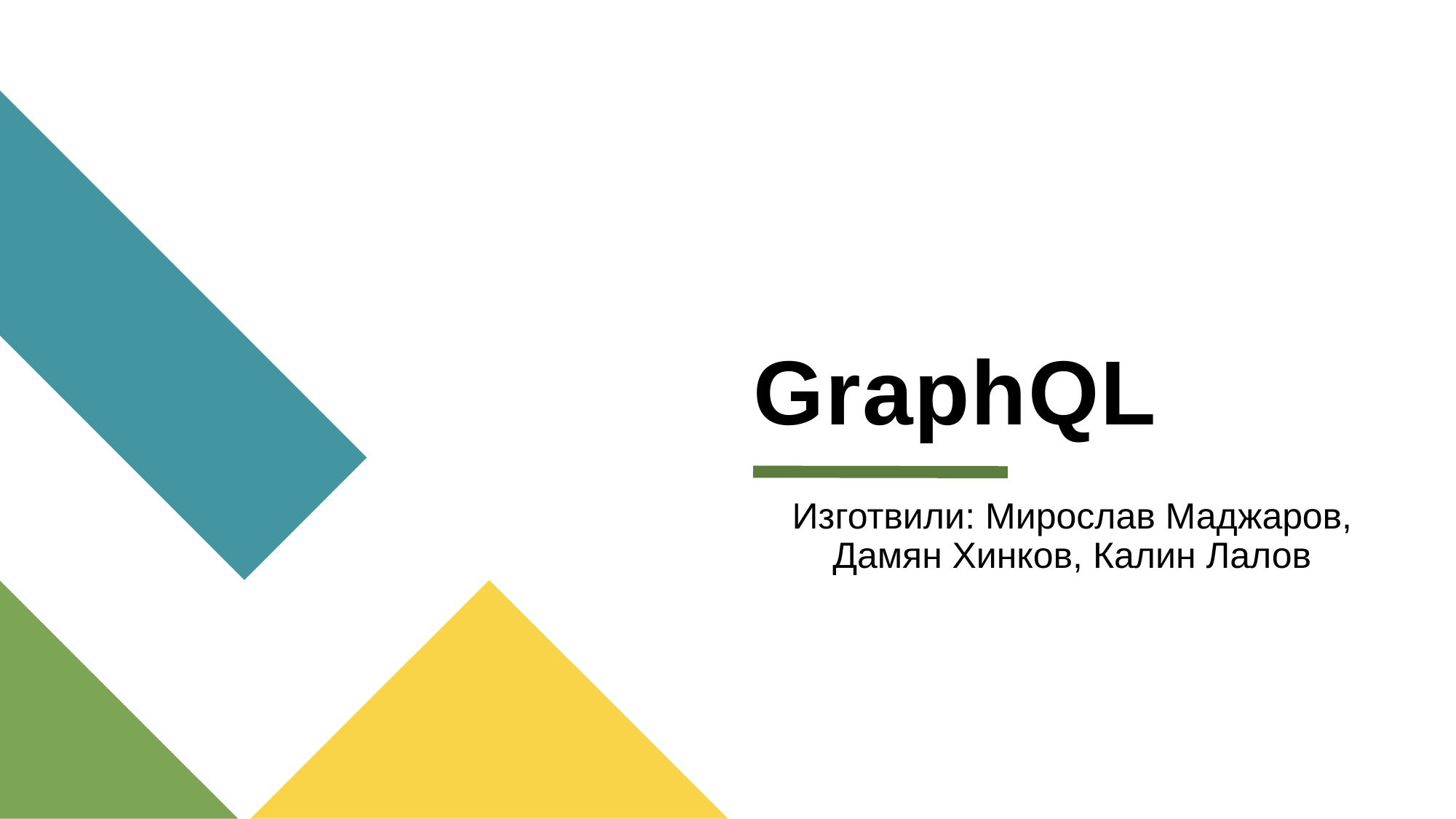

# GraphQL
Изготвили: Мирослав Маджаров, Дамян Хинков, Калин Лалов